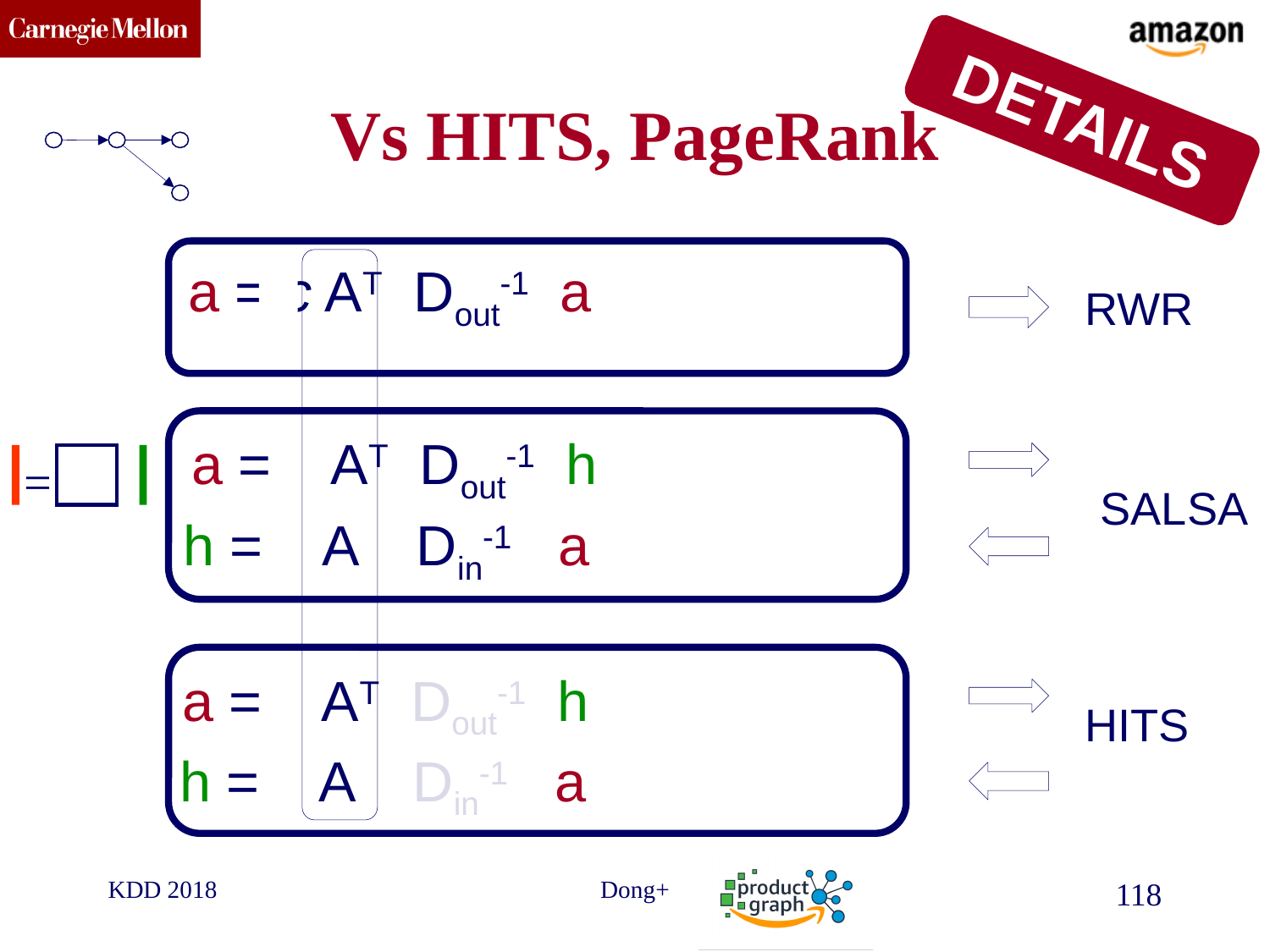

DETAILS
# Vs HITS, PageRank

a = c AT  Dout-1  a + (1-c)/N 1

RWR

a =    AT  Dout-1  h

h =    A    Din-1   a

=

SALSA

a =    AT  Dout-1  h

h =    A    Din-1   a

HITS

KDD 2018
Dong+
118